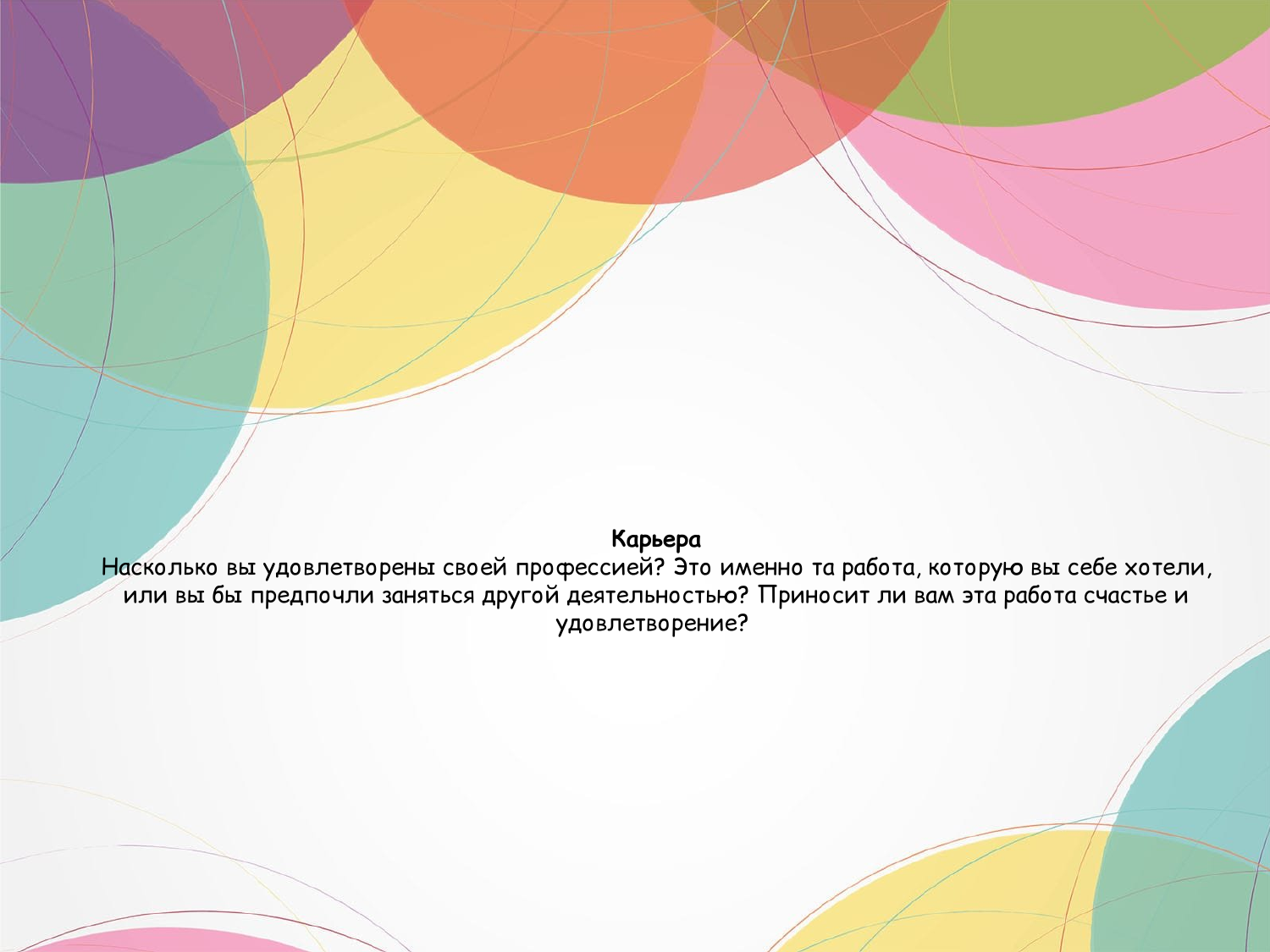

# Карьера Насколько вы удовлетворены своей профессией? Это именно та работа, которую вы себе хотели, или вы бы предпочли заняться другой деятельностью? Приносит ли вам эта работа счастье и удовлетворение?